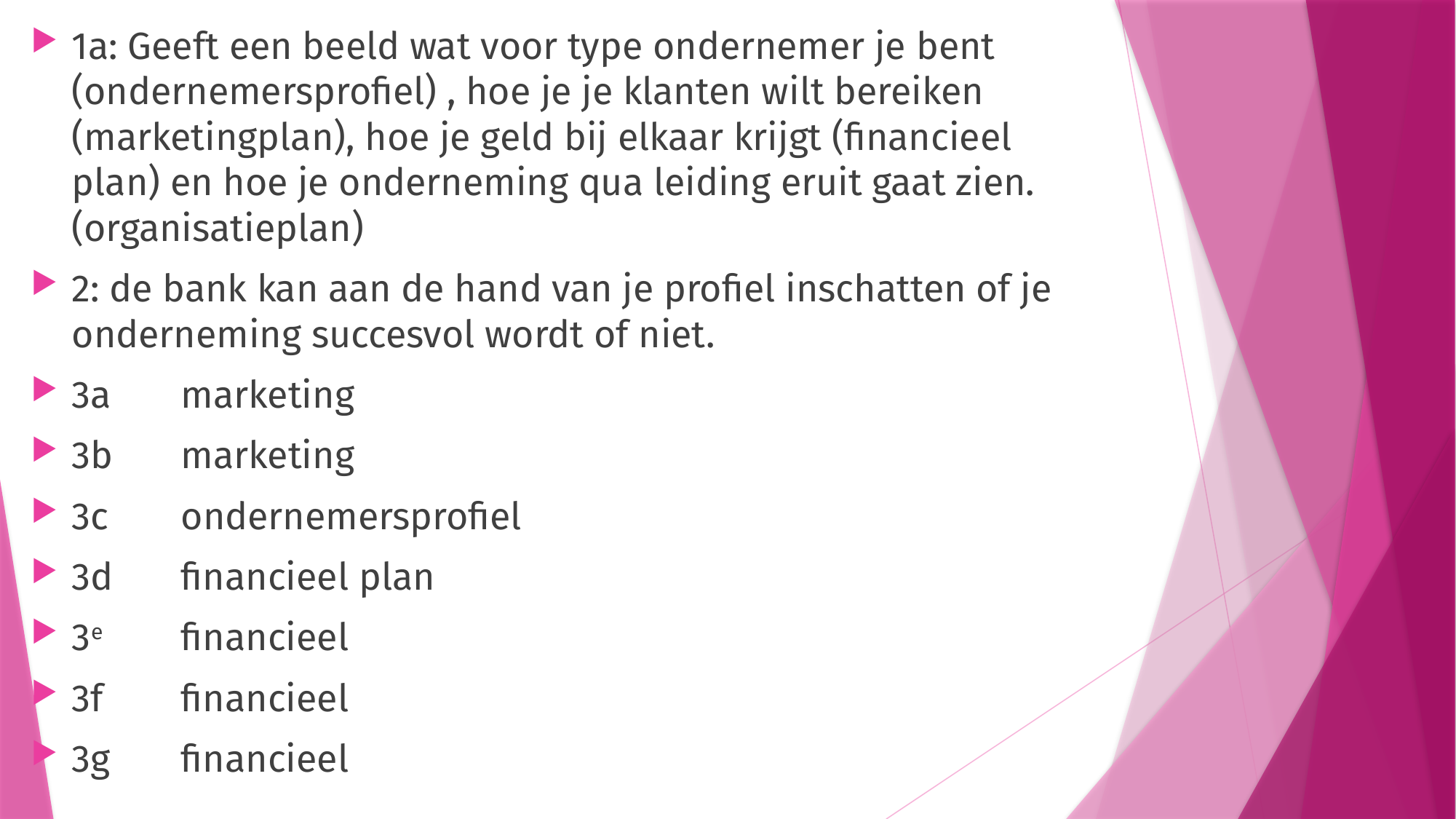

1a: Geeft een beeld wat voor type ondernemer je bent (ondernemersprofiel) , hoe je je klanten wilt bereiken (marketingplan), hoe je geld bij elkaar krijgt (financieel plan) en hoe je onderneming qua leiding eruit gaat zien. (organisatieplan)
2: de bank kan aan de hand van je profiel inschatten of je onderneming succesvol wordt of niet.
3a	marketing
3b	marketing
3c	ondernemersprofiel
3d	financieel plan
3e	financieel
3f	financieel
3g	financieel